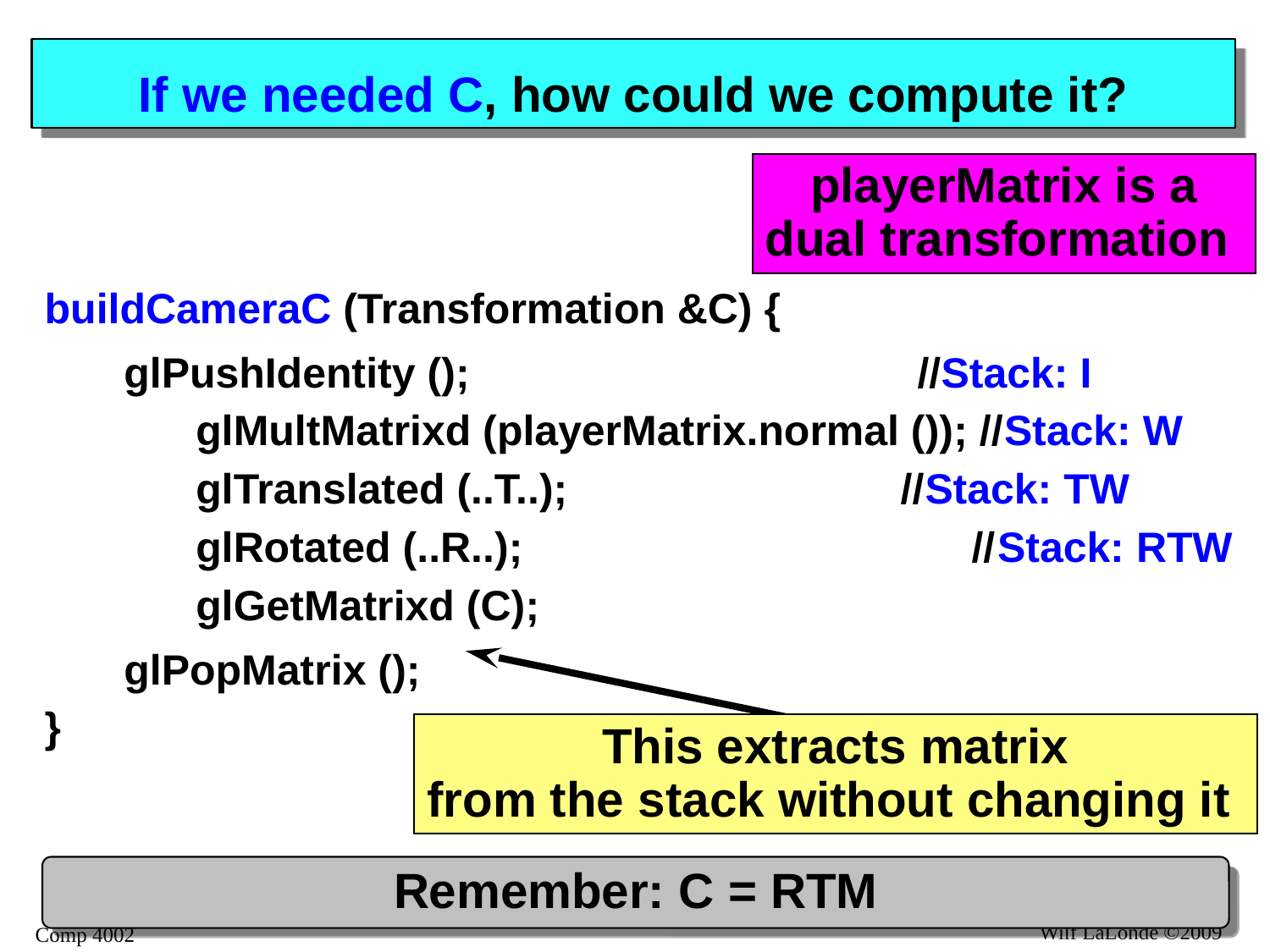

# If we needed C, how could we compute it?
playerMatrix is a
dual transformation
buildCameraC (Transformation &C) {
glPushIdentity ();				    //Stack: I
glMultMatrixd (playerMatrix.normal ()); //Stack: W
glTranslated (..T..); 		              //Stack: TW
glRotated (..R..);                                      //Stack: RTW
glGetMatrixd (C);
glPopMatrix ();
}

This extracts matrix
from the stack without changing it
Remember: C = RTM